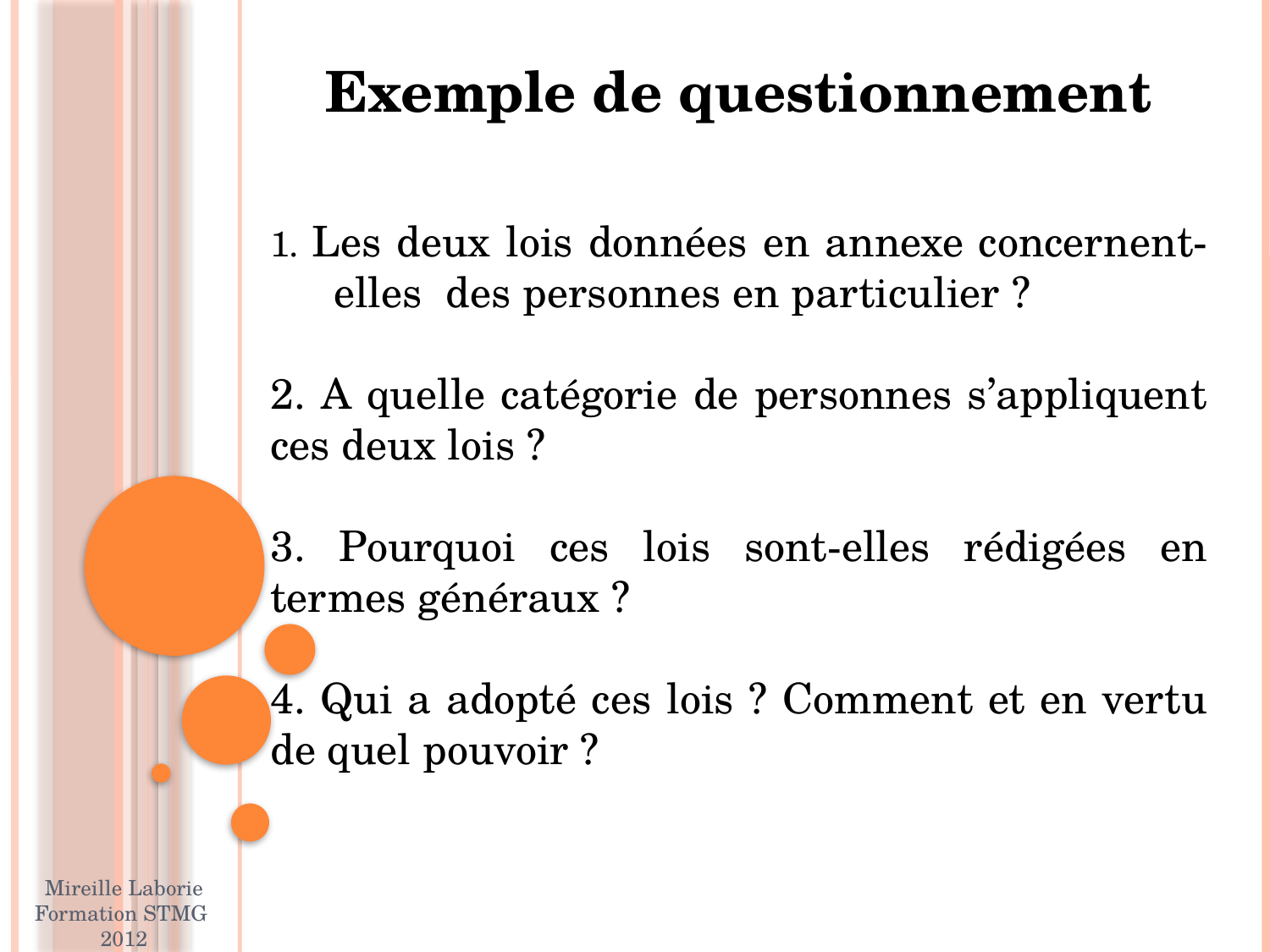

Exemple de questionnement
1. Les deux lois données en annexe concernent-elles  des personnes en particulier ?

2. A quelle catégorie de personnes s’appliquent ces deux lois ?

3. Pourquoi ces lois sont-elles rédigées en termes généraux ?

4. Qui a adopté ces lois ? Comment et en vertu de quel pouvoir ?

Mireille Laborie
Formation STMG
2012